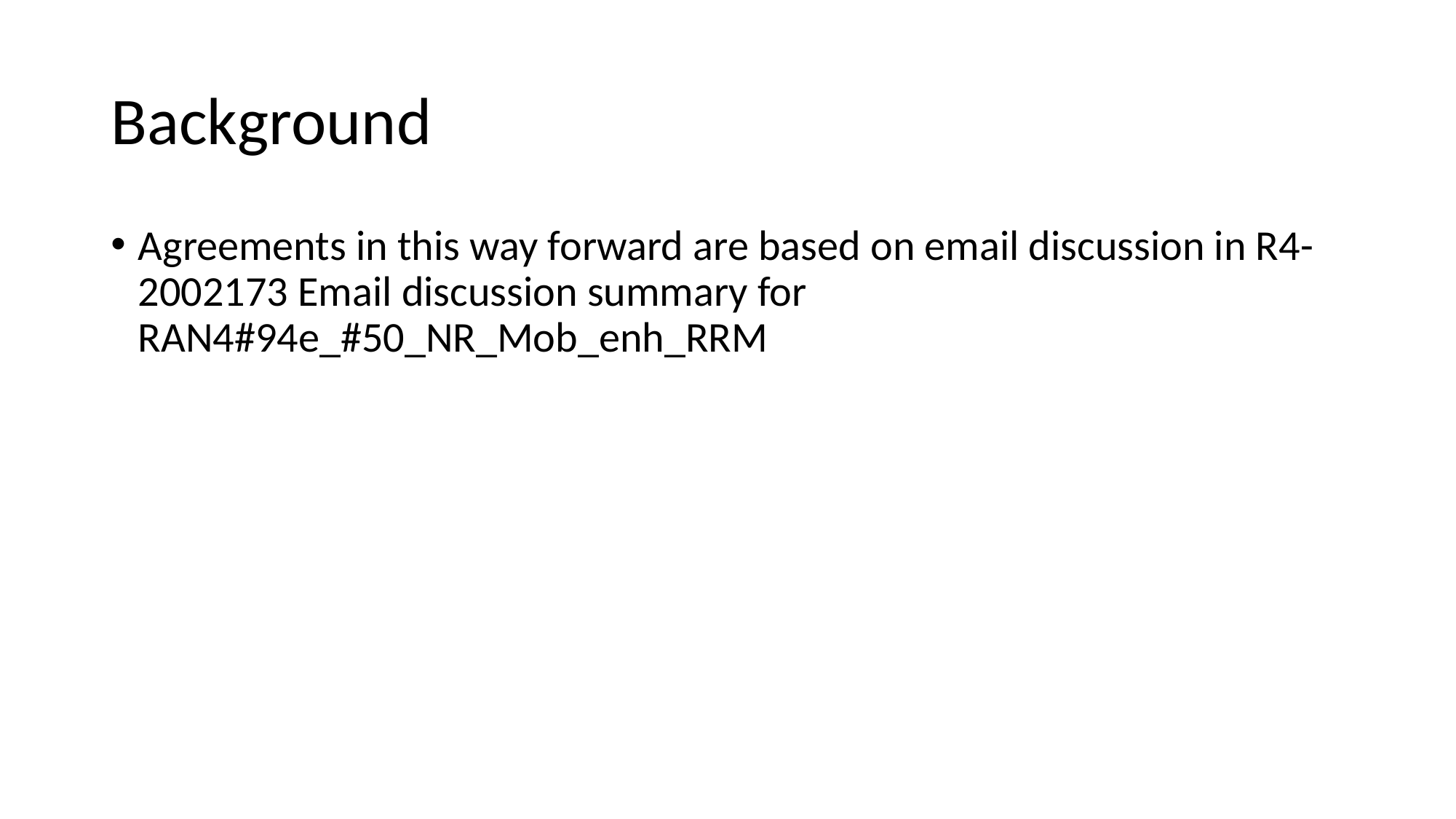

# Background
Agreements in this way forward are based on email discussion in R4-2002173 Email discussion summary for RAN4#94e_#50_NR_Mob_enh_RRM